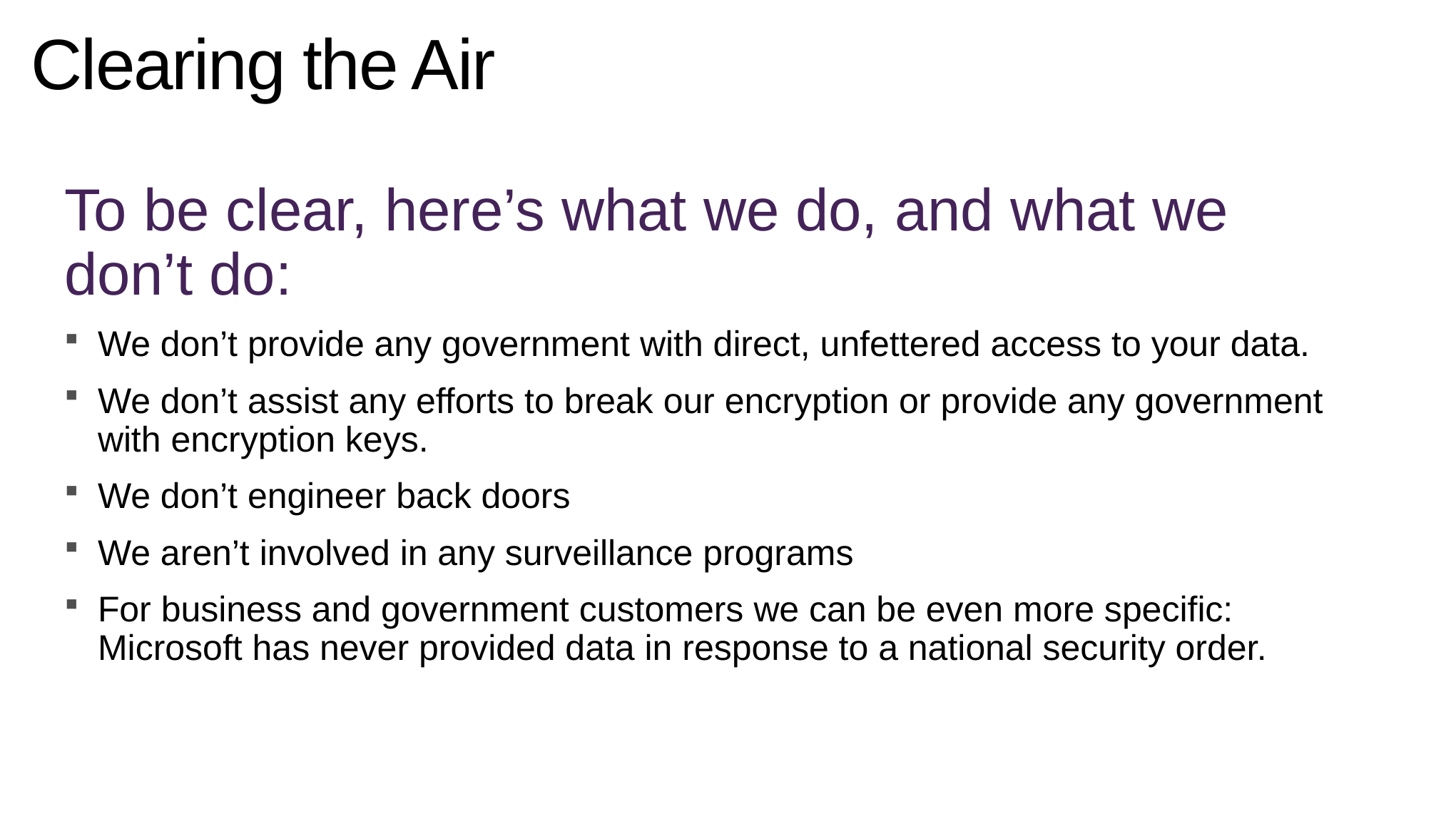

# Clearing the Air
To be clear, here’s what we do, and what we don’t do:
We don’t provide any government with direct, unfettered access to your data.
We don’t assist any efforts to break our encryption or provide any government with encryption keys.
We don’t engineer back doors
We aren’t involved in any surveillance programs
For business and government customers we can be even more specific: Microsoft has never provided data in response to a national security order.